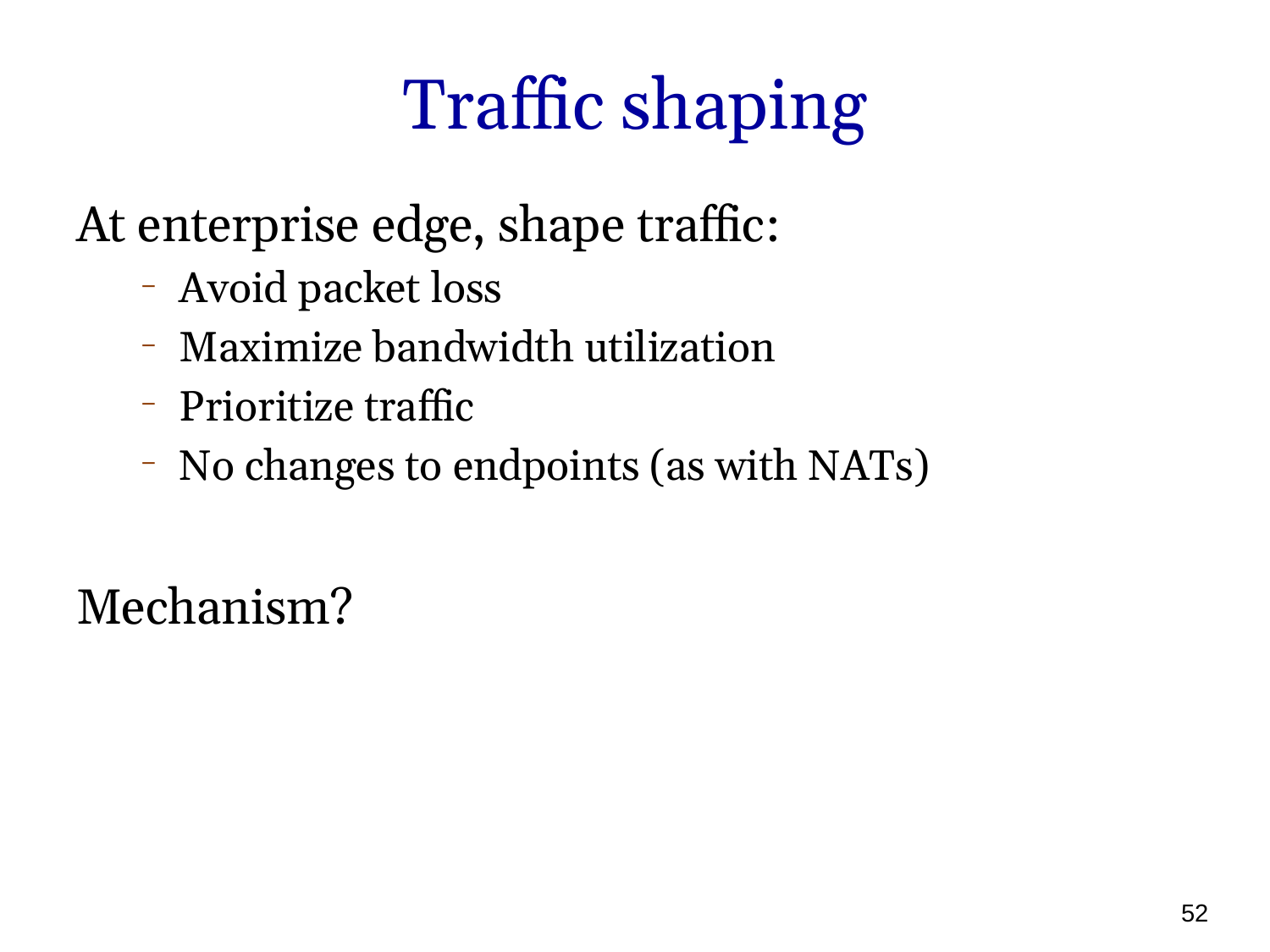

# Traffic shaping
At enterprise edge, shape traffic:
Avoid packet loss
Maximize bandwidth utilization
Prioritize traffic
No changes to endpoints (as with NATs)

Mechanism?
52